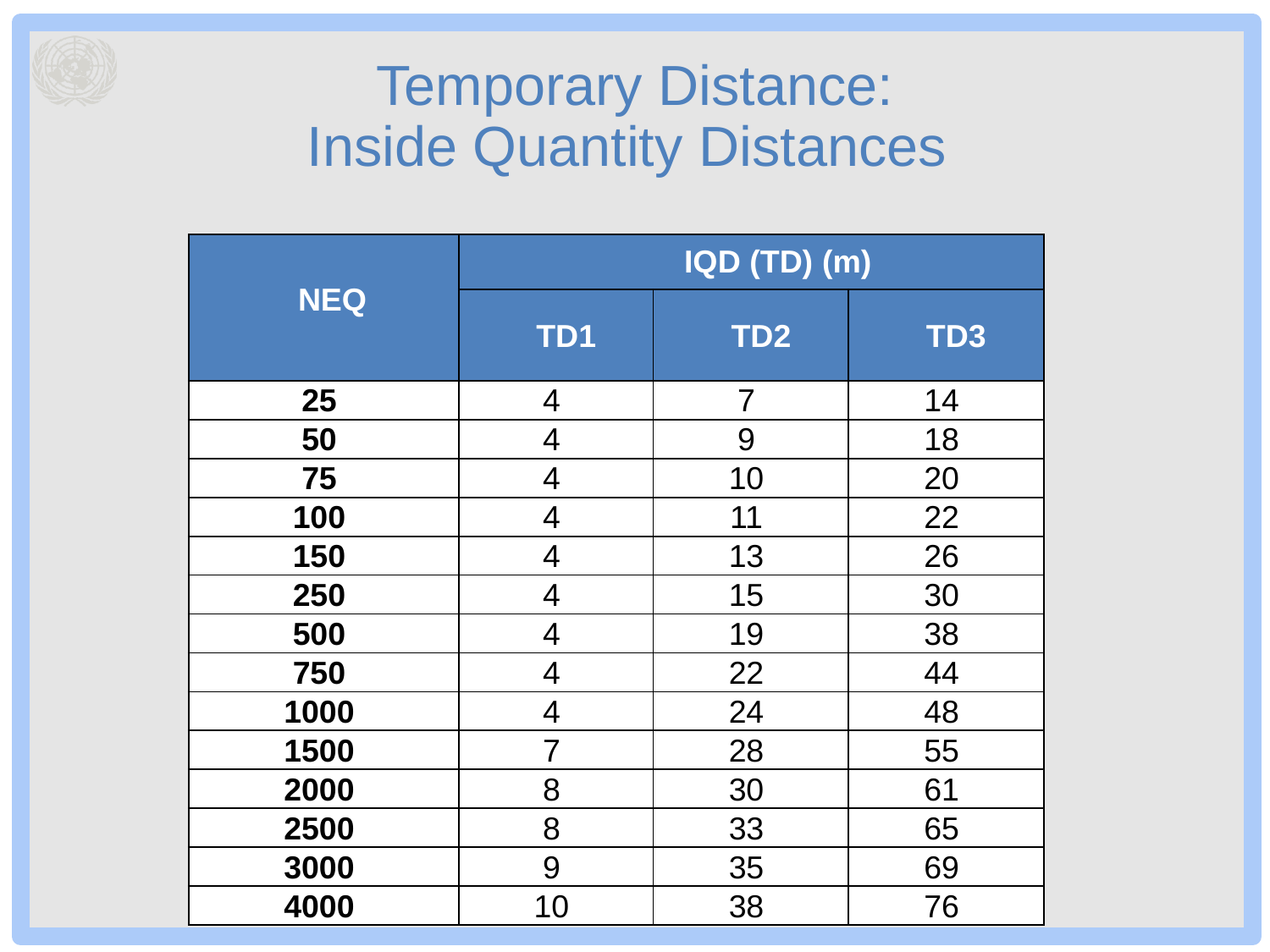

# Temporary Distance: Inside Quantity Distances
| NEQ | IQD (TD) (m) |  |  |
| --- | --- | --- | --- |
|  | TD1 | TD2 | TD3 |
| 25 | 4 | 7 | 14 |
| 50 | 4 | 9 | 18 |
| 75 | 4 | 10 | 20 |
| 100 | 4 | 11 | 22 |
| 150 | 4 | 13 | 26 |
| 250 | 4 | 15 | 30 |
| 500 | 4 | 19 | 38 |
| 750 | 4 | 22 | 44 |
| 1000 | 4 | 24 | 48 |
| 1500 | 7 | 28 | 55 |
| 2000 | 8 | 30 | 61 |
| 2500 | 8 | 33 | 65 |
| 3000 | 9 | 35 | 69 |
| 4000 | 10 | 38 | 76 |